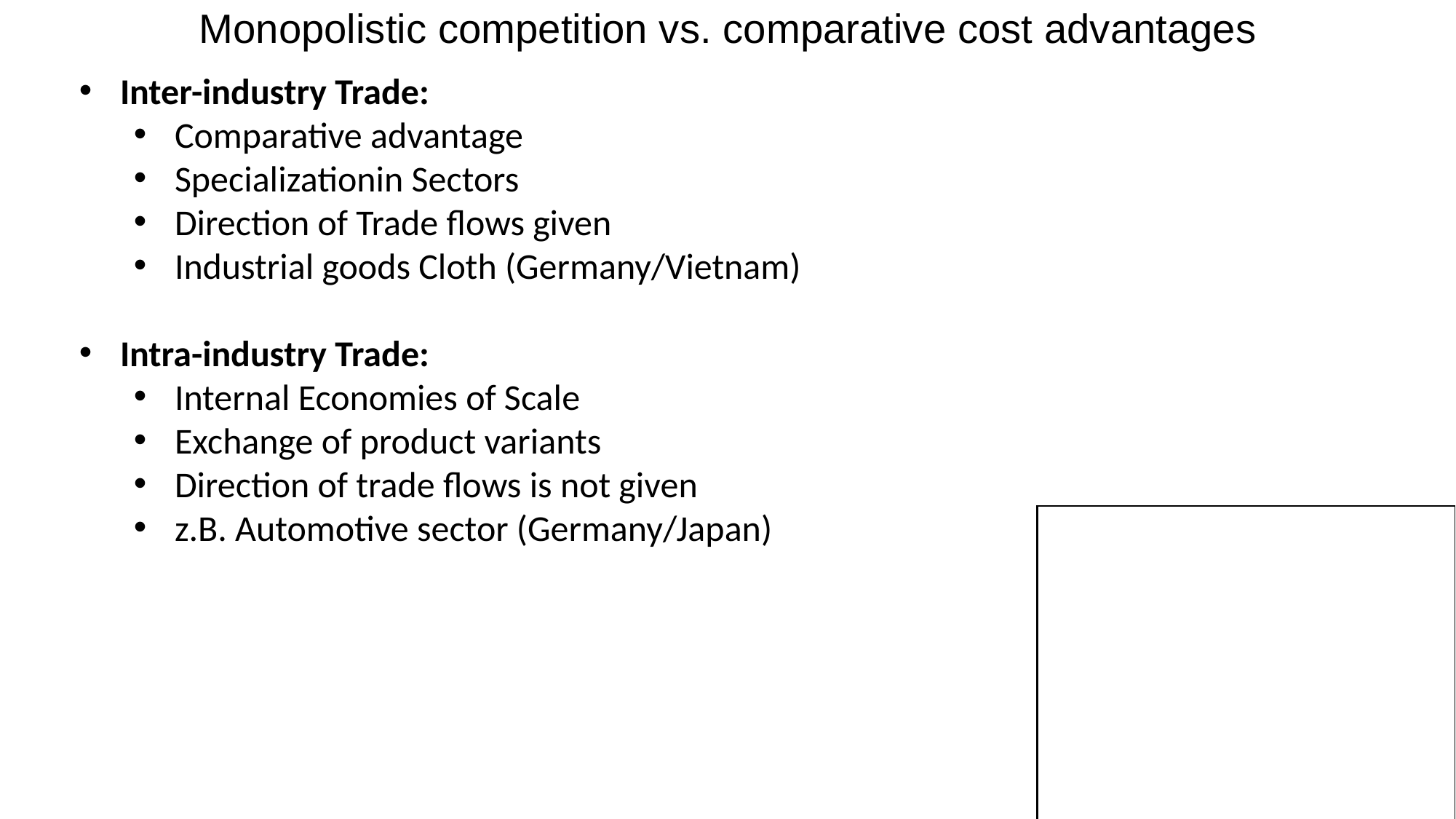

Monopolistic competition vs. comparative cost advantages
Inter-industry Trade:
Comparative advantage
Specializationin Sectors
Direction of Trade flows given
Industrial goods Cloth (Germany/Vietnam)

Intra-industry Trade:
Internal Economies of Scale
Exchange of product variants
Direction of trade flows is not given
z.B. Automotive sector (Germany/Japan)